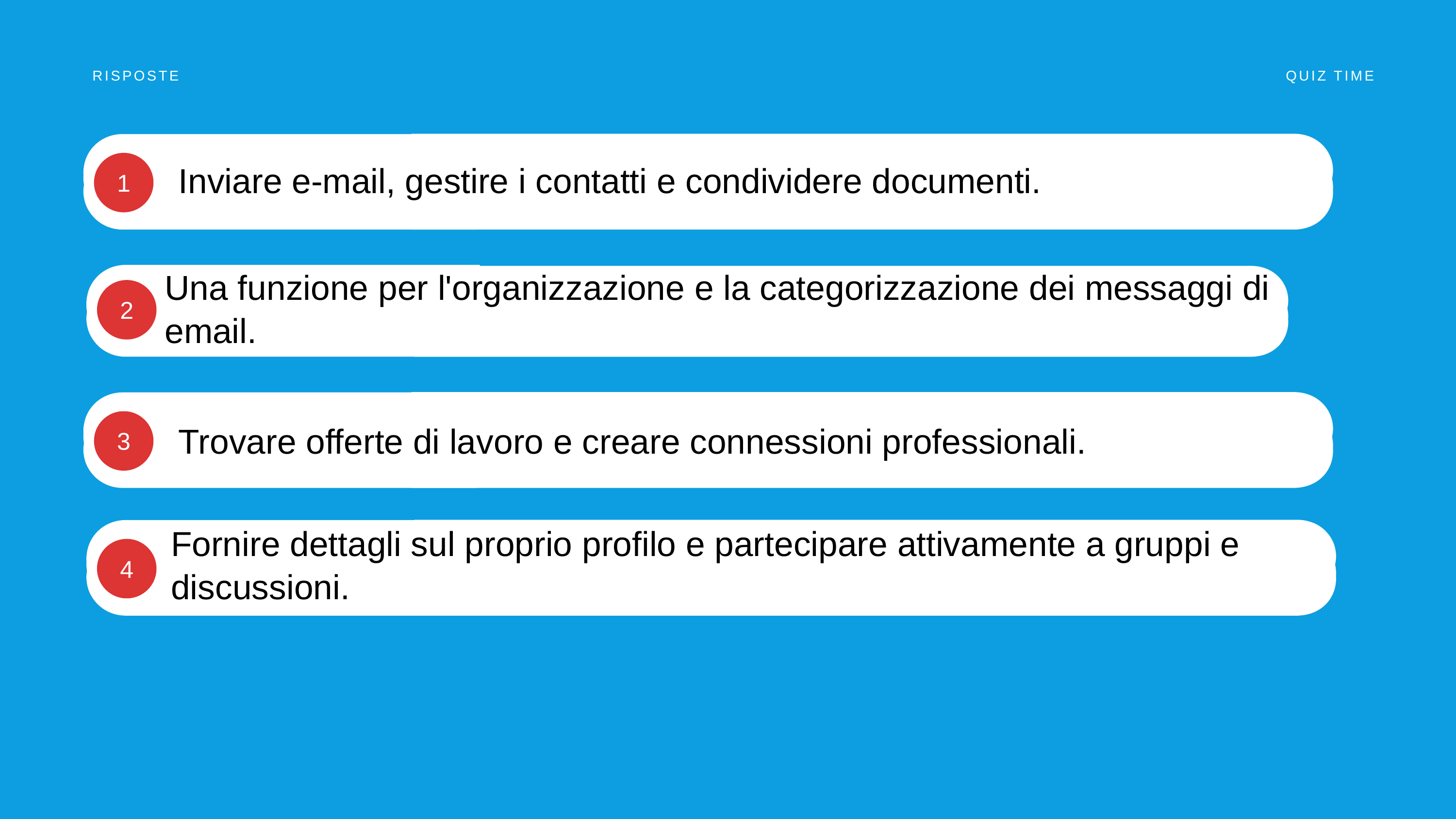

RISPOSTE
QUIZ TIME

Inviare e-mail, gestire i contatti e condividere documenti.
1

Una funzione per l'organizzazione e la categorizzazione dei messaggi di email.

2

Trovare offerte di lavoro e creare connessioni professionali.
3
Fornire dettagli sul proprio profilo e partecipare attivamente a gruppi e discussioni.

4